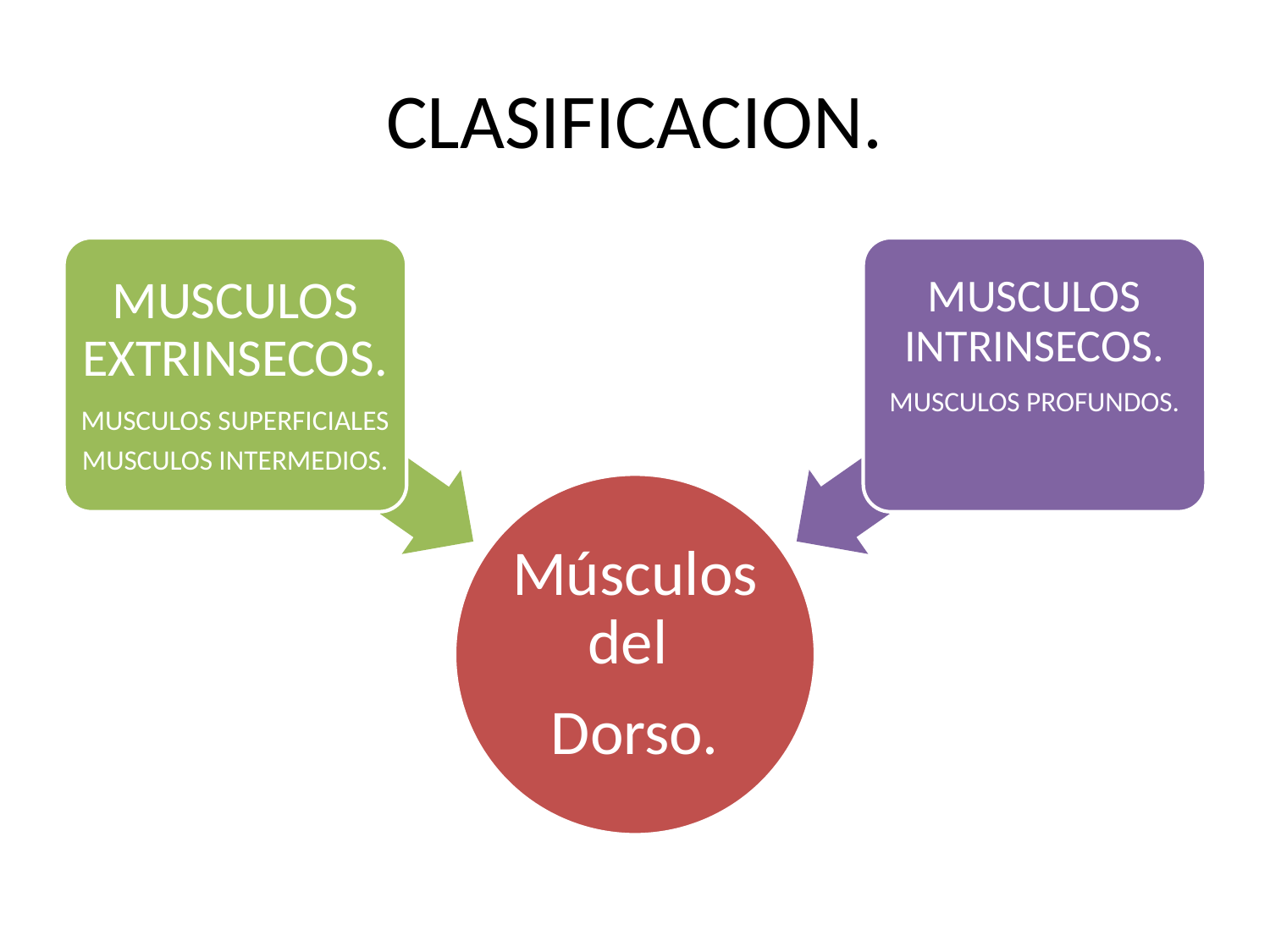

# CLASIFICACION.
Músculos del
Dorso.
MUSCULOS EXTRINSECOS.
MUSCULOS SUPERFICIALES
MUSCULOS INTERMEDIOS.
MUSCULOS INTRINSECOS.
MUSCULOS PROFUNDOS.